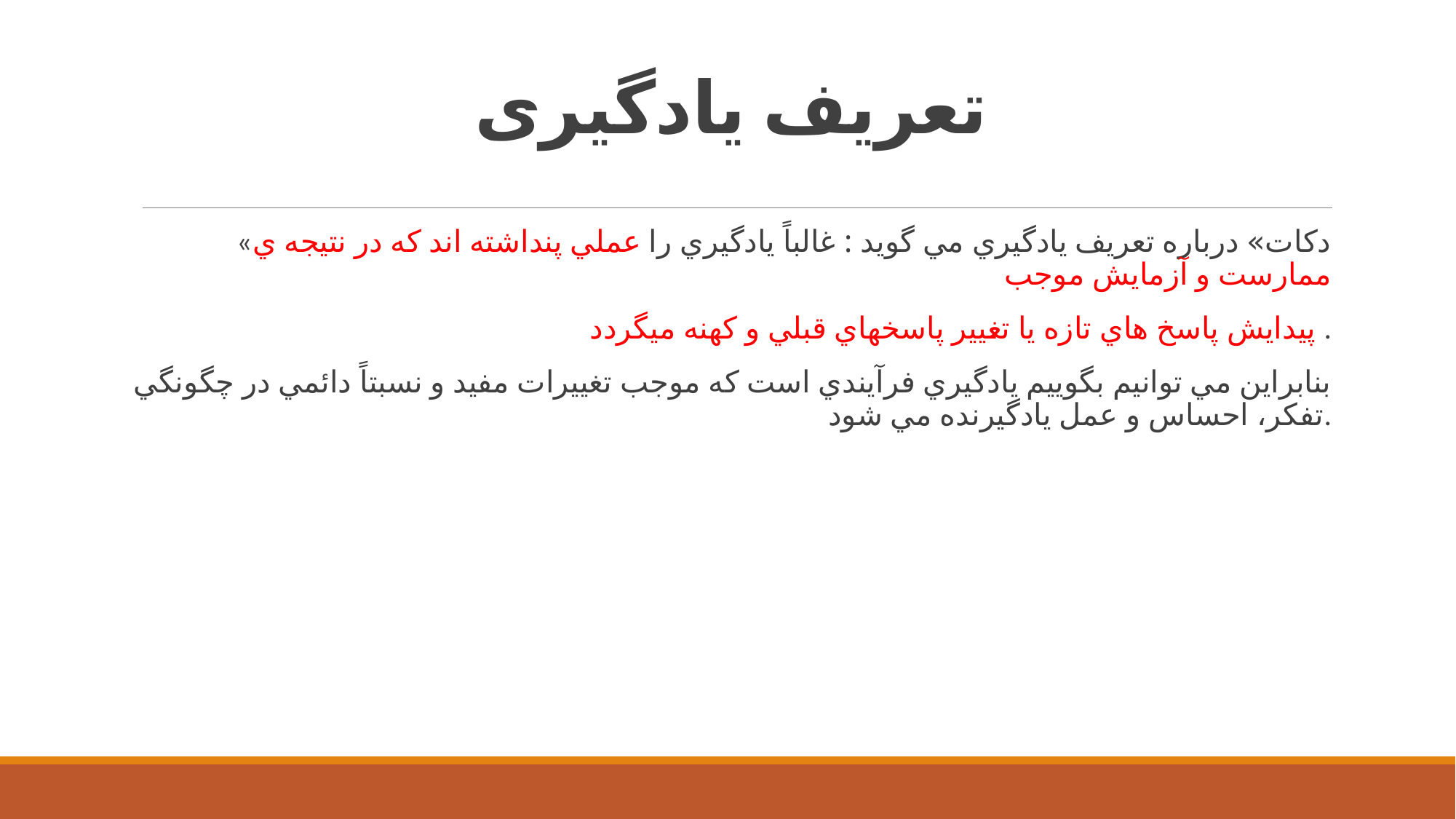

# تعریف یادگیری
«دکات» درباره تعريف يادگيري مي گويد : غالباً يادگيري را عملي پنداشته اند كه در نتيجه ي ممارست و آزمايش موجب
 پيدايش پاسخ هاي تازه يا تغيير پاسخهاي قبلي و كهنه ميگردد .
بنابراين مي توانيم بگوييم يادگيري فرآيندي است كه موجب تغييرات مفيد و نسبتاً دائمي در چگونگي تفكر، احساس و عمل يادگيرنده مي شود.